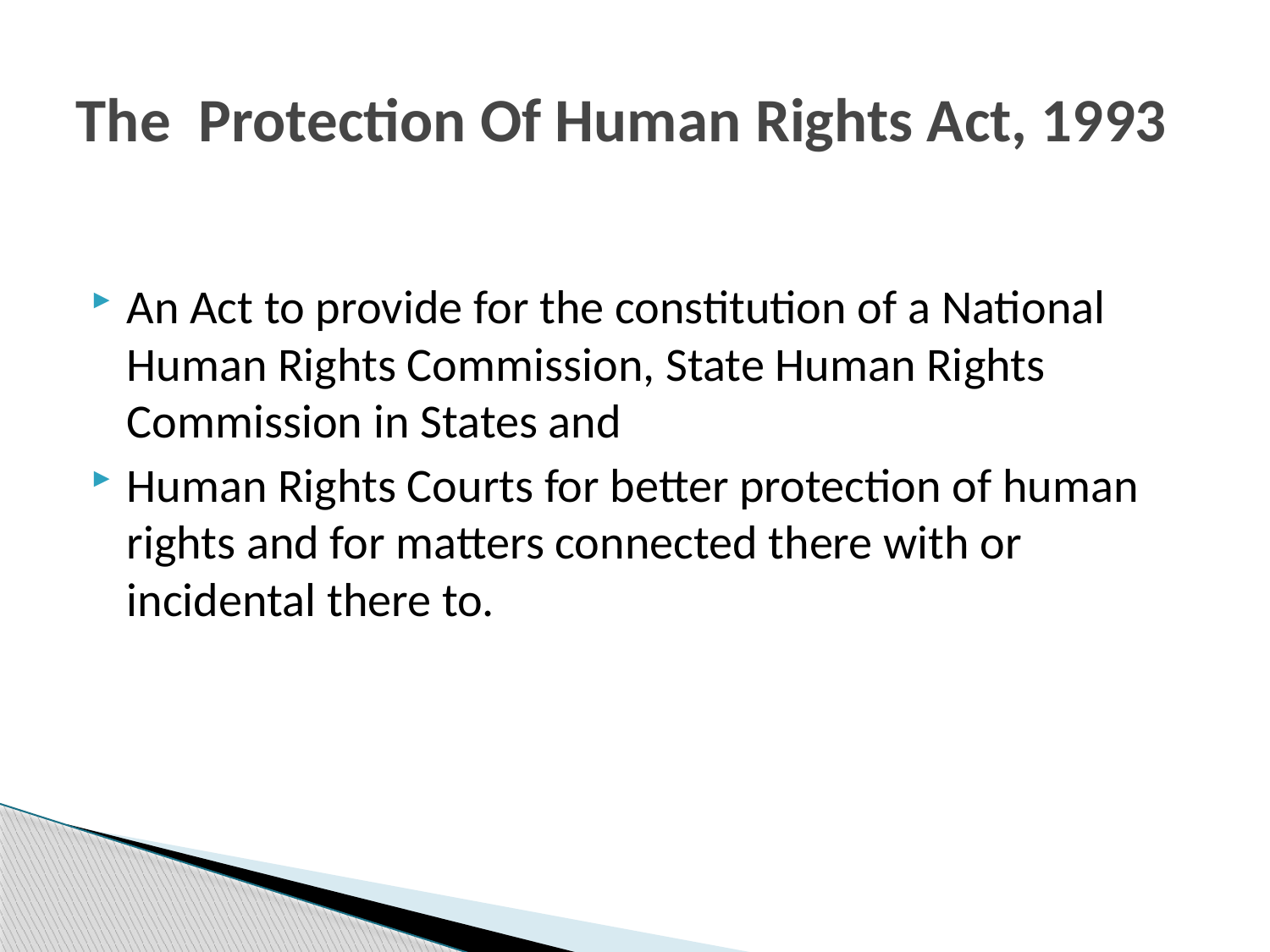

# The  Protection Of Human Rights Act, 1993

An Act to provide for the constitution of a National Human Rights Commission, State Human Rights Commission in States and
Human Rights Courts for better protection of human rights and for matters connected there with or incidental there to.